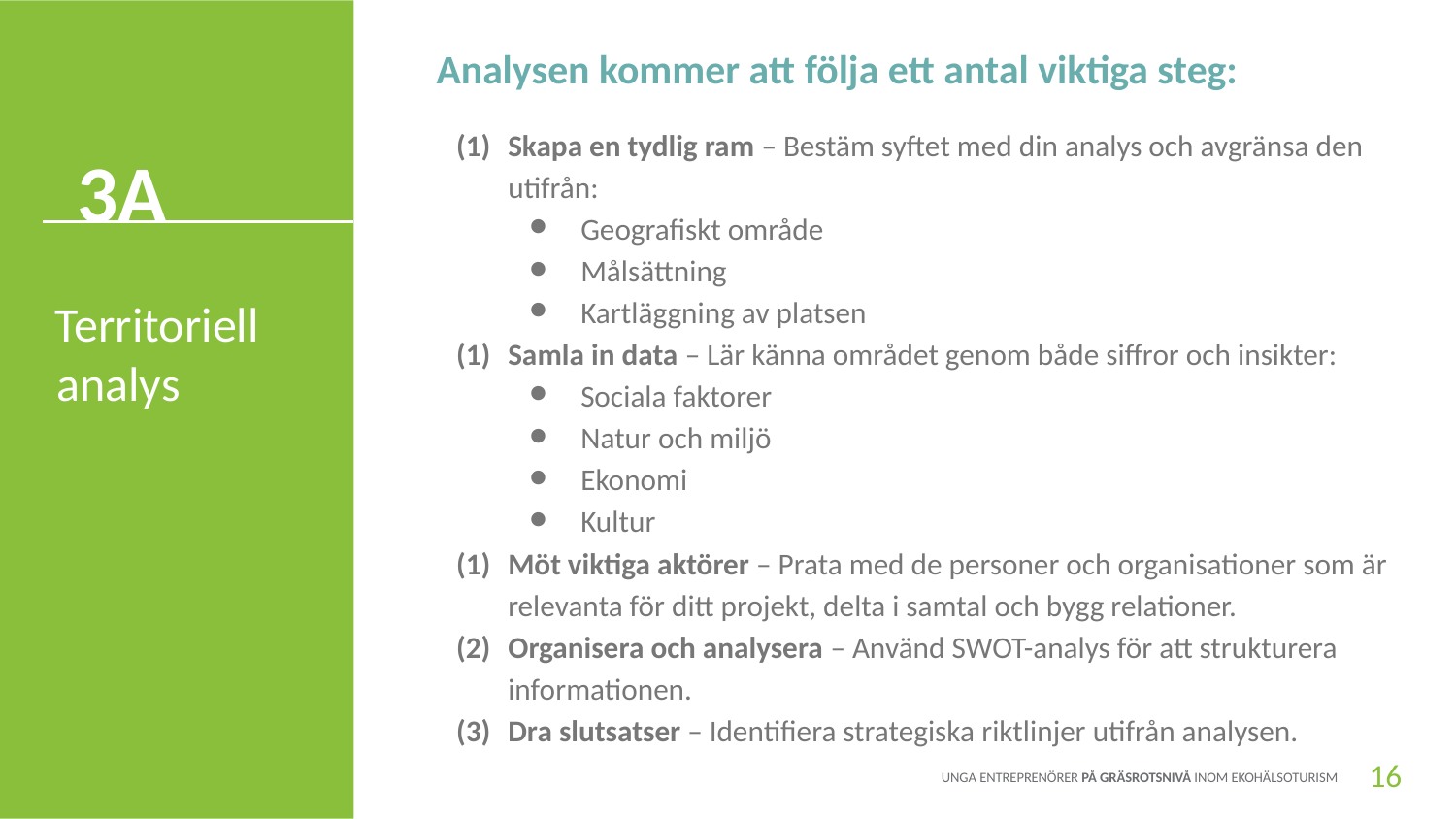

Analysen kommer att följa ett antal viktiga steg:
3A
Skapa en tydlig ram – Bestäm syftet med din analys och avgränsa den utifrån:
Geografiskt område
Målsättning
Kartläggning av platsen
Samla in data – Lär känna området genom både siffror och insikter:
Sociala faktorer
Natur och miljö
Ekonomi
Kultur
Möt viktiga aktörer – Prata med de personer och organisationer som är relevanta för ditt projekt, delta i samtal och bygg relationer.
Organisera och analysera – Använd SWOT-analys för att strukturera informationen.
Dra slutsatser – Identifiera strategiska riktlinjer utifrån analysen.

Territoriell analys

16